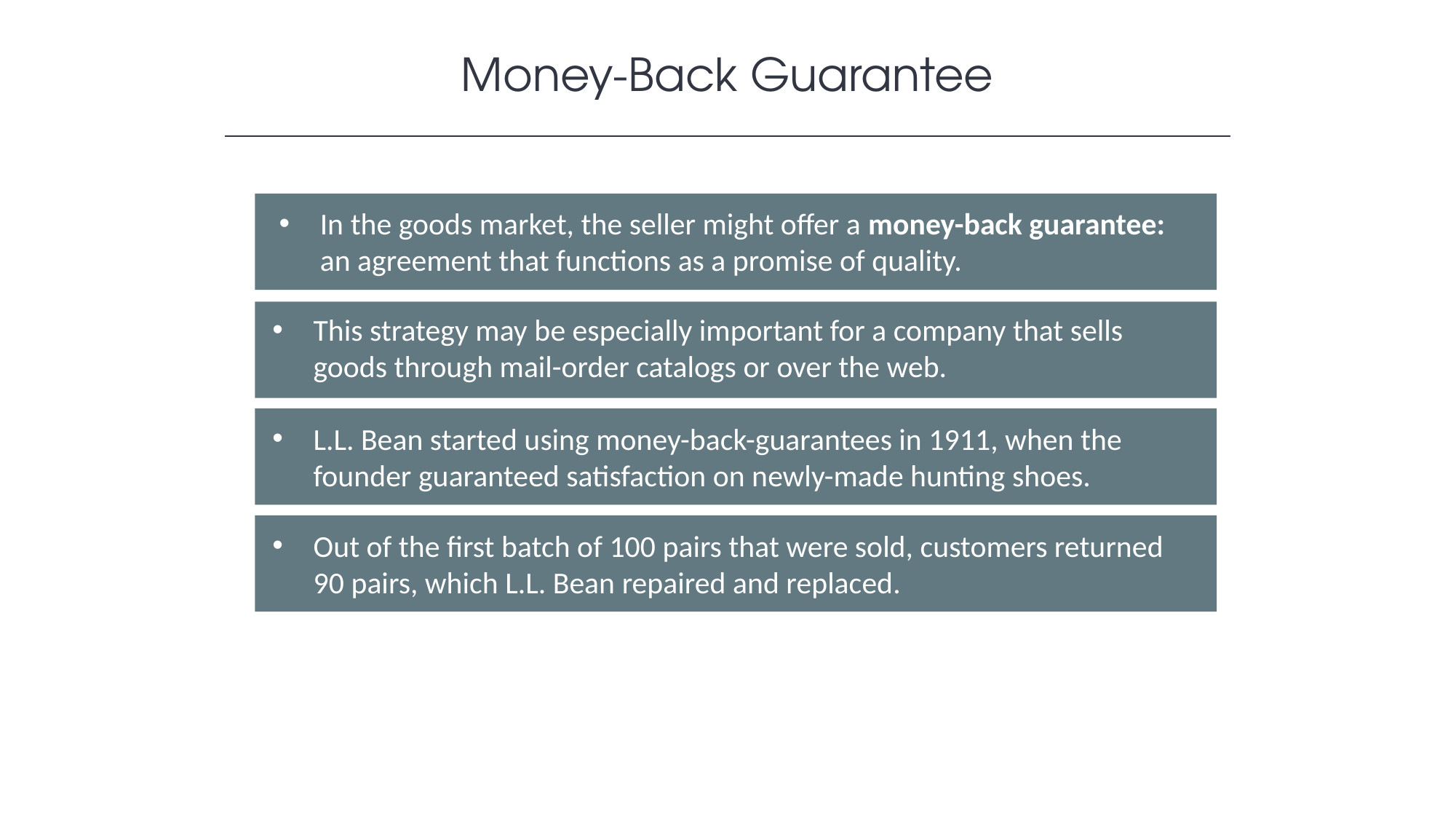

Money-Back Guarantee

In the goods market, the seller might offer a money-back guarantee: an agreement that functions as a promise of quality.

This strategy may be especially important for a company that sells goods through mail-order catalogs or over the web.

L.L. Bean started using money-back-guarantees in 1911, when the founder guaranteed satisfaction on newly-made hunting shoes.

Out of the first batch of 100 pairs that were sold, customers returned 90 pairs, which L.L. Bean repaired and replaced.